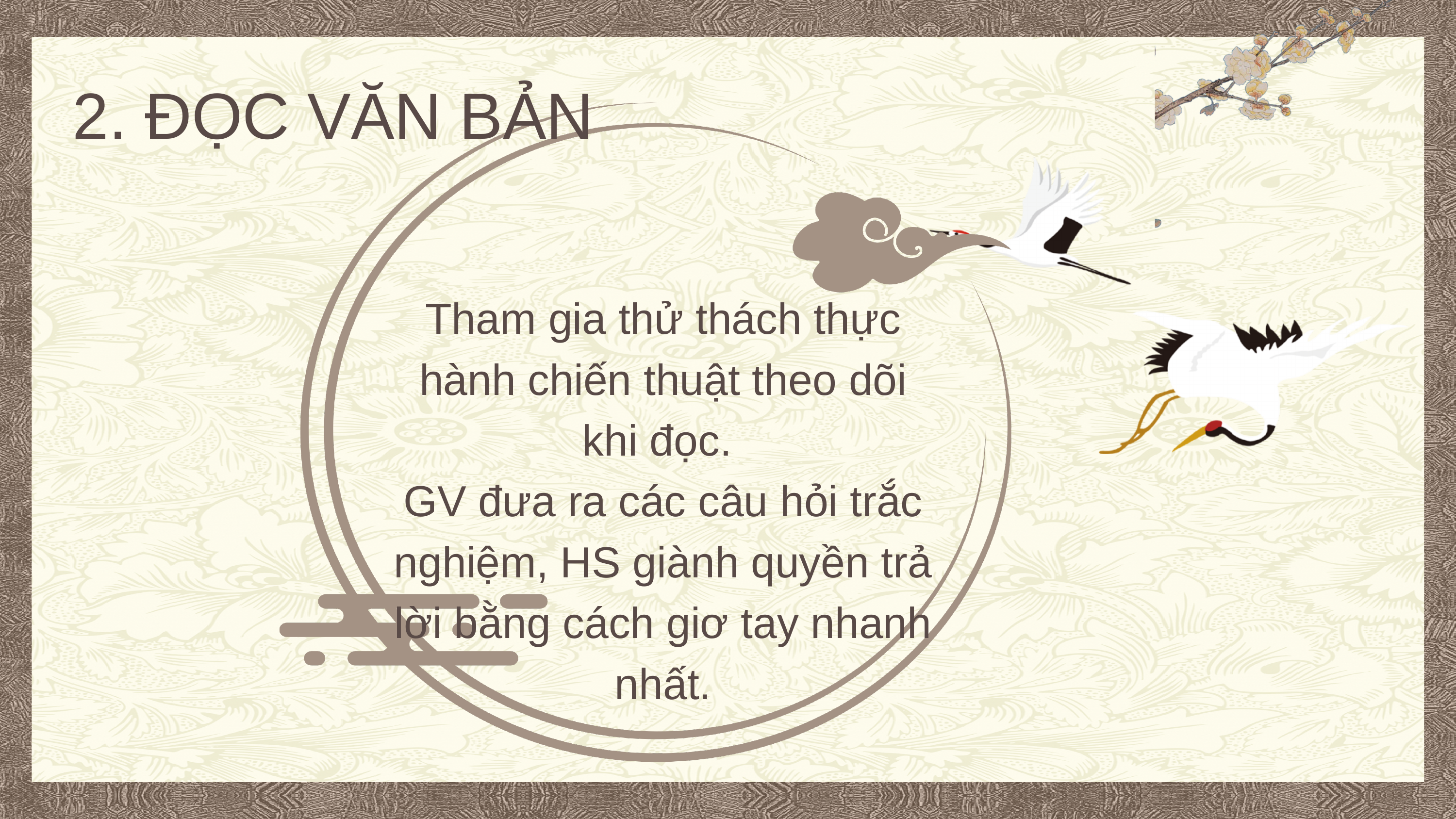

2. ĐỌC VĂN BẢN

Tham gia thử thách thực hành chiến thuật theo dõi khi đọc.
GV đưa ra các câu hỏi trắc nghiệm, HS giành quyền trả lời bằng cách giơ tay nhanh nhất.